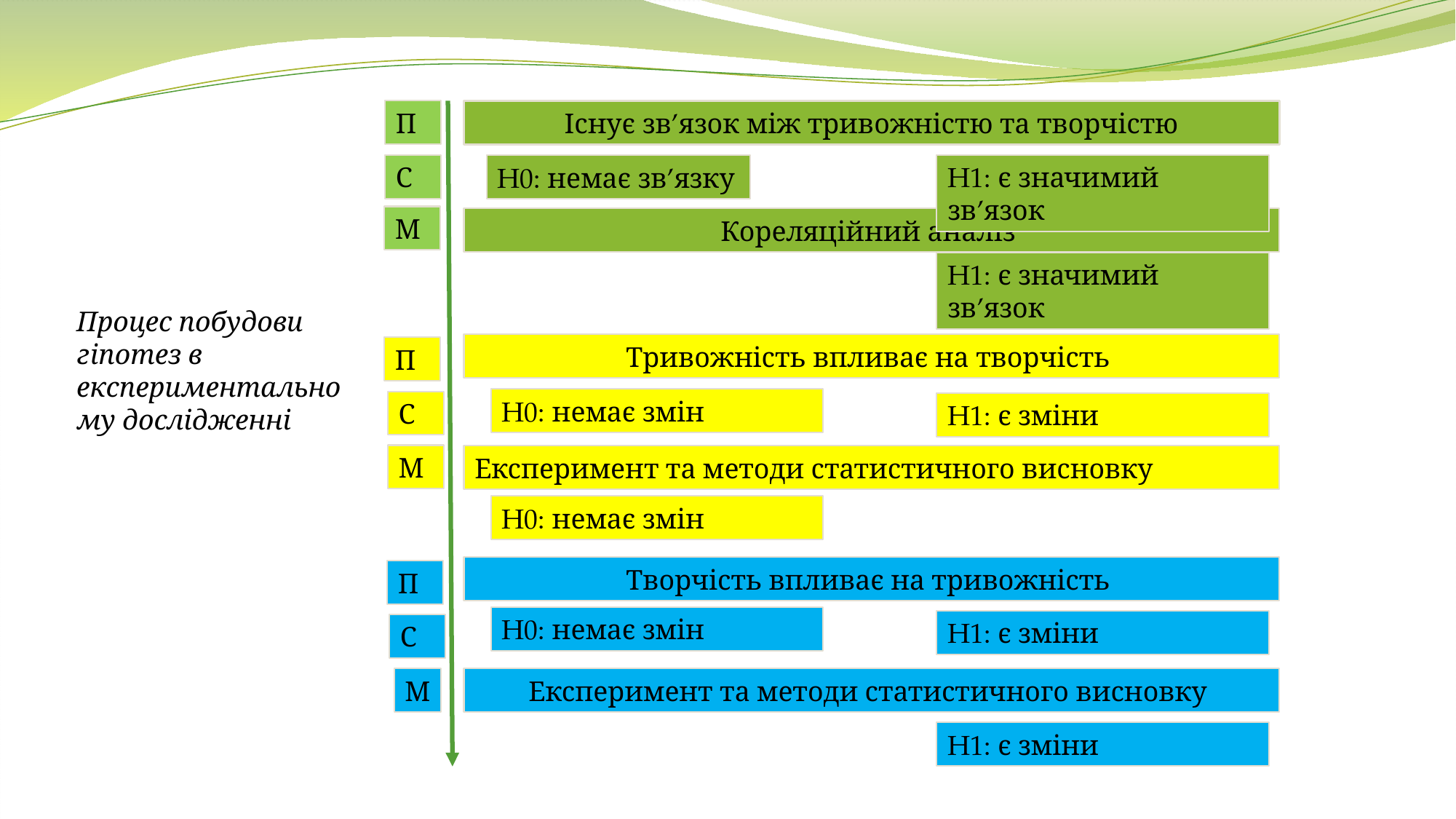

П
Існує зв’язок між тривожністю та творчістю
С
H1: є значимий зв’язок
H0: немає зв’язку
М
Кореляційний аналіз
H1: є значимий зв’язок
Процес побудови гіпотез в експериментальному дослідженні
Тривожність впливає на творчість
П
H0: немає змін
С
H1: є зміни
М
Експеримент та методи статистичного висновку
H0: немає змін
Творчість впливає на тривожність
П
H0: немає змін
H1: є зміни
С
М
Експеримент та методи статистичного висновку
H1: є зміни